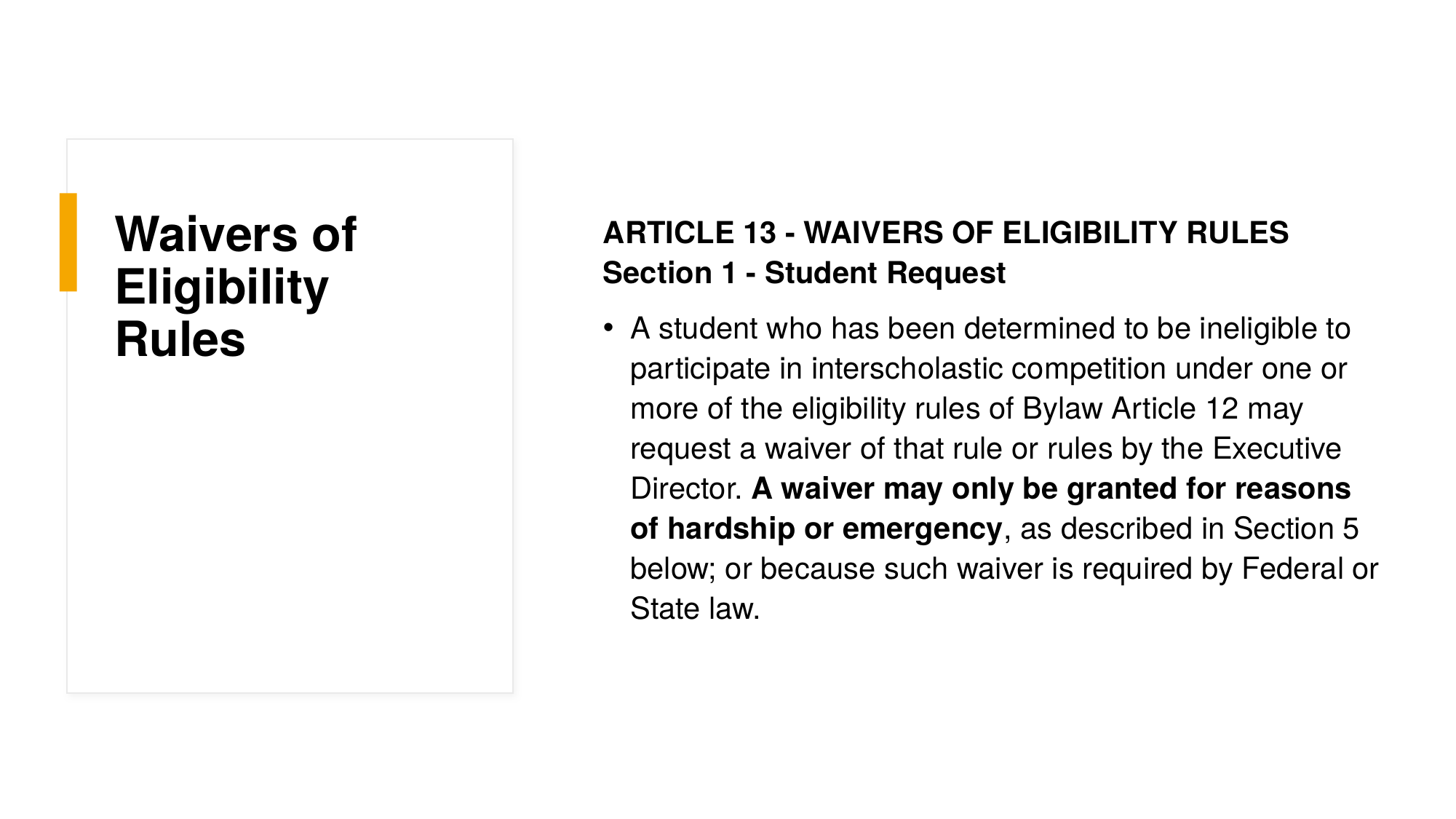

# Waivers of Eligibility Rules
ARTICLE 13 - WAIVERS OF ELIGIBILITY RULES Section 1 - Student Request
A student who has been determined to be ineligible to participate in interscholastic competition under one or more of the eligibility rules of Bylaw Article 12 may request a waiver of that rule or rules by the Executive Director. A waiver may only be granted for reasons of hardship or emergency, as described in Section 5 below; or because such waiver is required by Federal or State law.